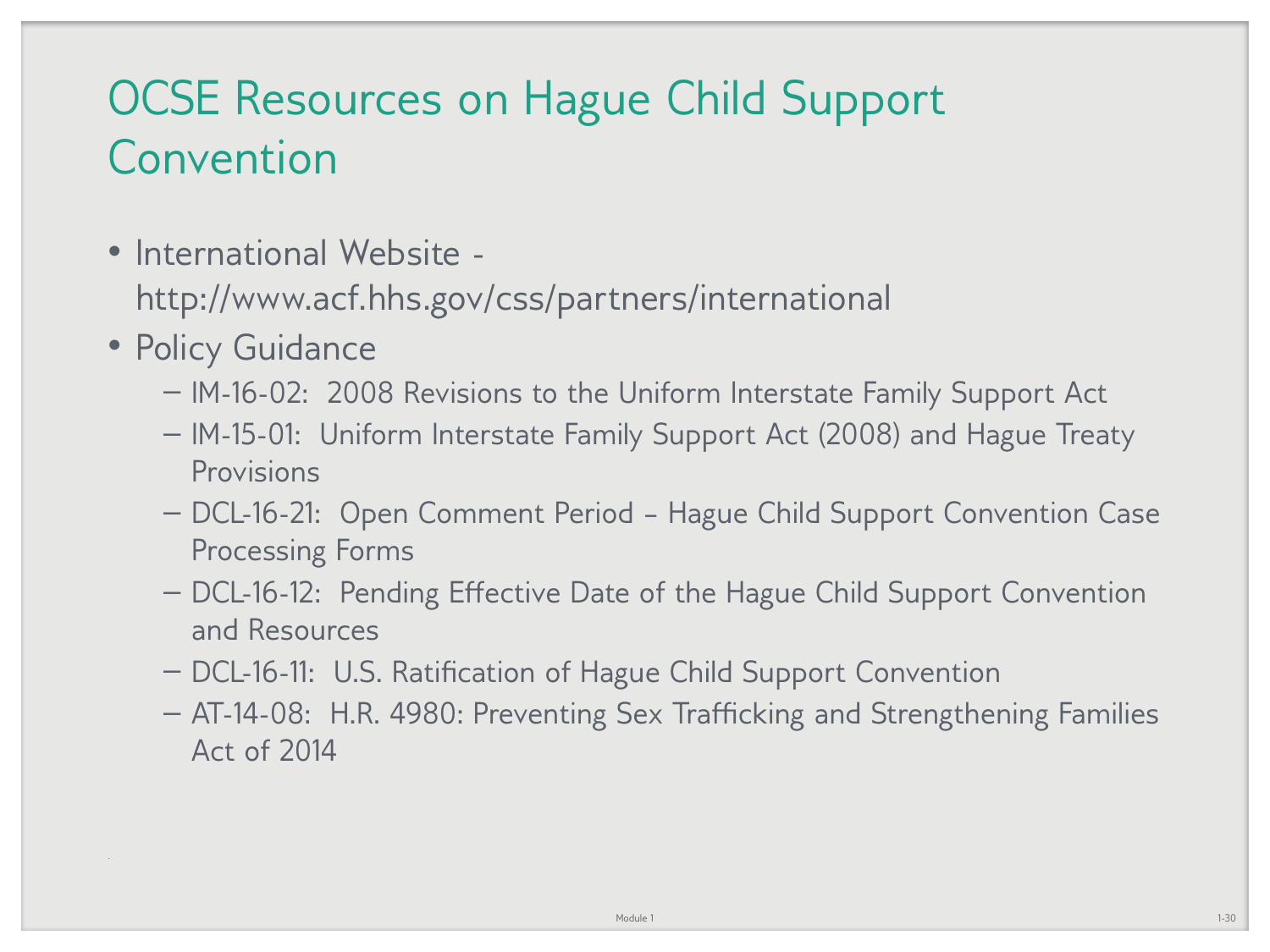

# OCSE Resources on Hague Child Support Convention
International Website - http://www.acf.hhs.gov/css/partners/international
Policy Guidance
IM-16-02:  2008 Revisions to the Uniform Interstate Family Support Act
IM-15-01:  Uniform Interstate Family Support Act (2008) and Hague Treaty Provisions
DCL-16-21:  Open Comment Period – Hague Child Support Convention Case Processing Forms
DCL-16-12:  Pending Effective Date of the Hague Child Support Convention and Resources
DCL-16-11:  U.S. Ratification of Hague Child Support Convention
AT-14-08:  H.R. 4980: Preventing Sex Trafficking and Strengthening Families Act of 2014

.
Module 1
1-30